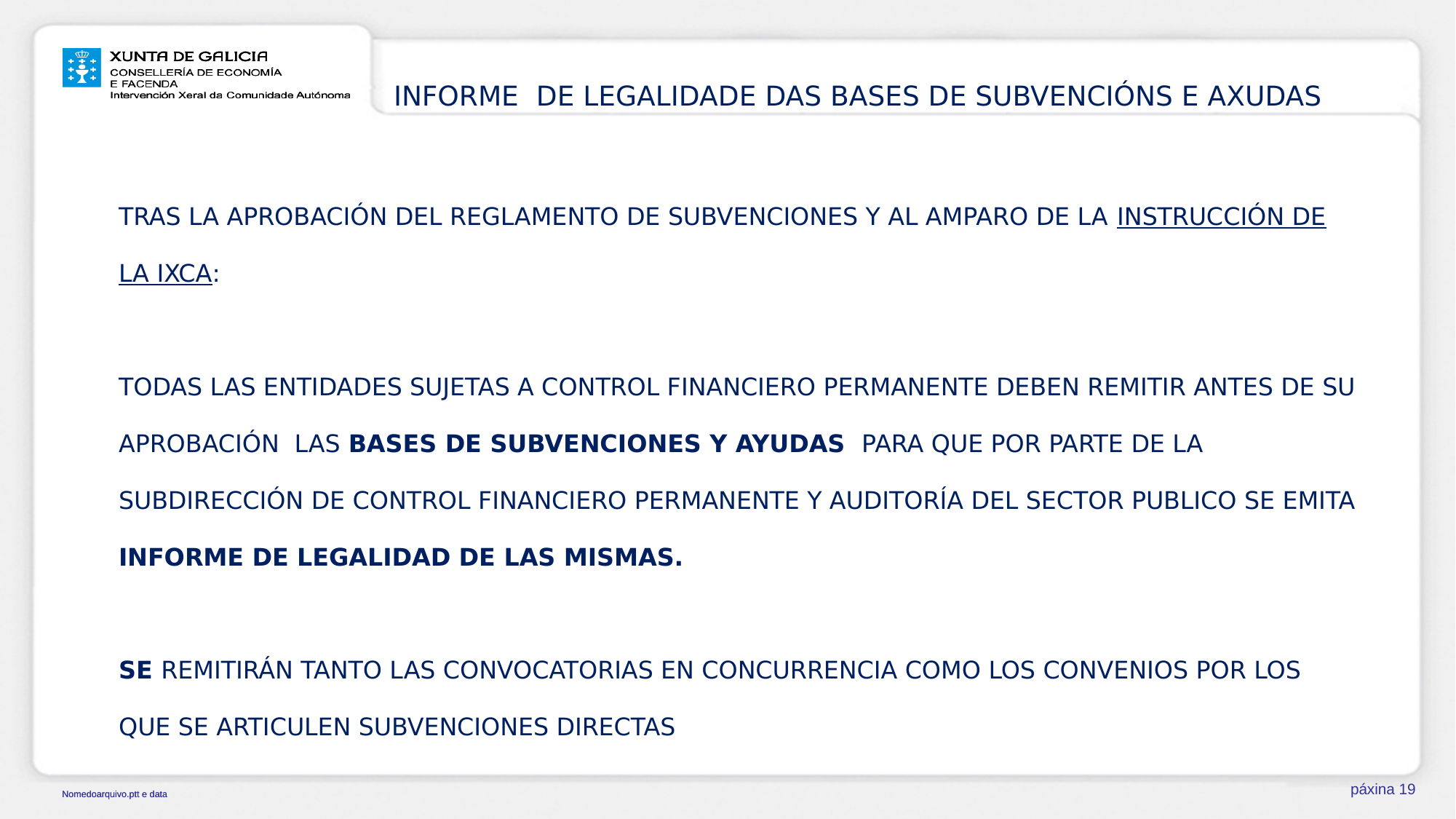

# INFORME  DE LEGALIDADE DAS BASES DE SUBVENCIÓNS E AXUDAS

	TRAS LA APROBACIÓN DEL REGLAMENTO DE SUBVENCIONES Y AL AMPARO DE LA INSTRUCCIÓN DE LA IXCA:

	TODAS LAS ENTIDADES SUJETAS A CONTROL FINANCIERO PERMANENTE DEBEN REMITIR ANTES DE SU APROBACIÓN  LAS BASES DE SUBVENCIONES Y AYUDAS  PARA QUE POR PARTE DE LA SUBDIRECCIÓN DE CONTROL FINANCIERO PERMANENTE Y AUDITORÍA DEL SECTOR PUBLICO SE EMITA INFORME DE LEGALIDAD DE LAS MISMAS.

	SE REMITIRÁN TANTO LAS CONVOCATORIAS EN CONCURRENCIA COMO LOS CONVENIOS POR LOS QUE SE ARTICULEN SUBVENCIONES DIRECTAS

páxina 19